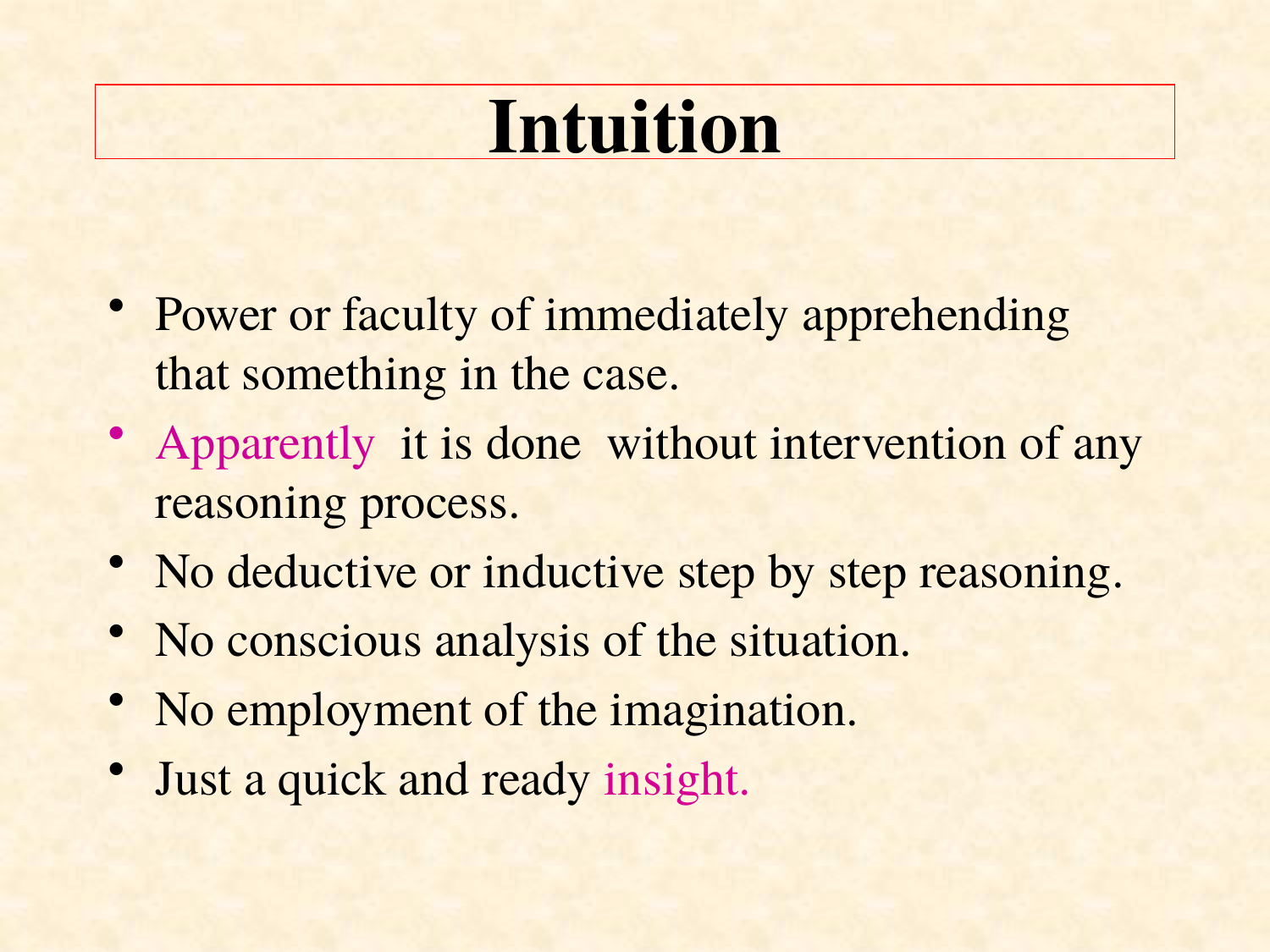

# Intuition
Power or faculty of immediately apprehending  that something in the case.
Apparently  it is done  without intervention of any  reasoning process.
No deductive or inductive step by step reasoning.
No conscious analysis of the situation.
No employment of the imagination.
Just a quick and ready insight.